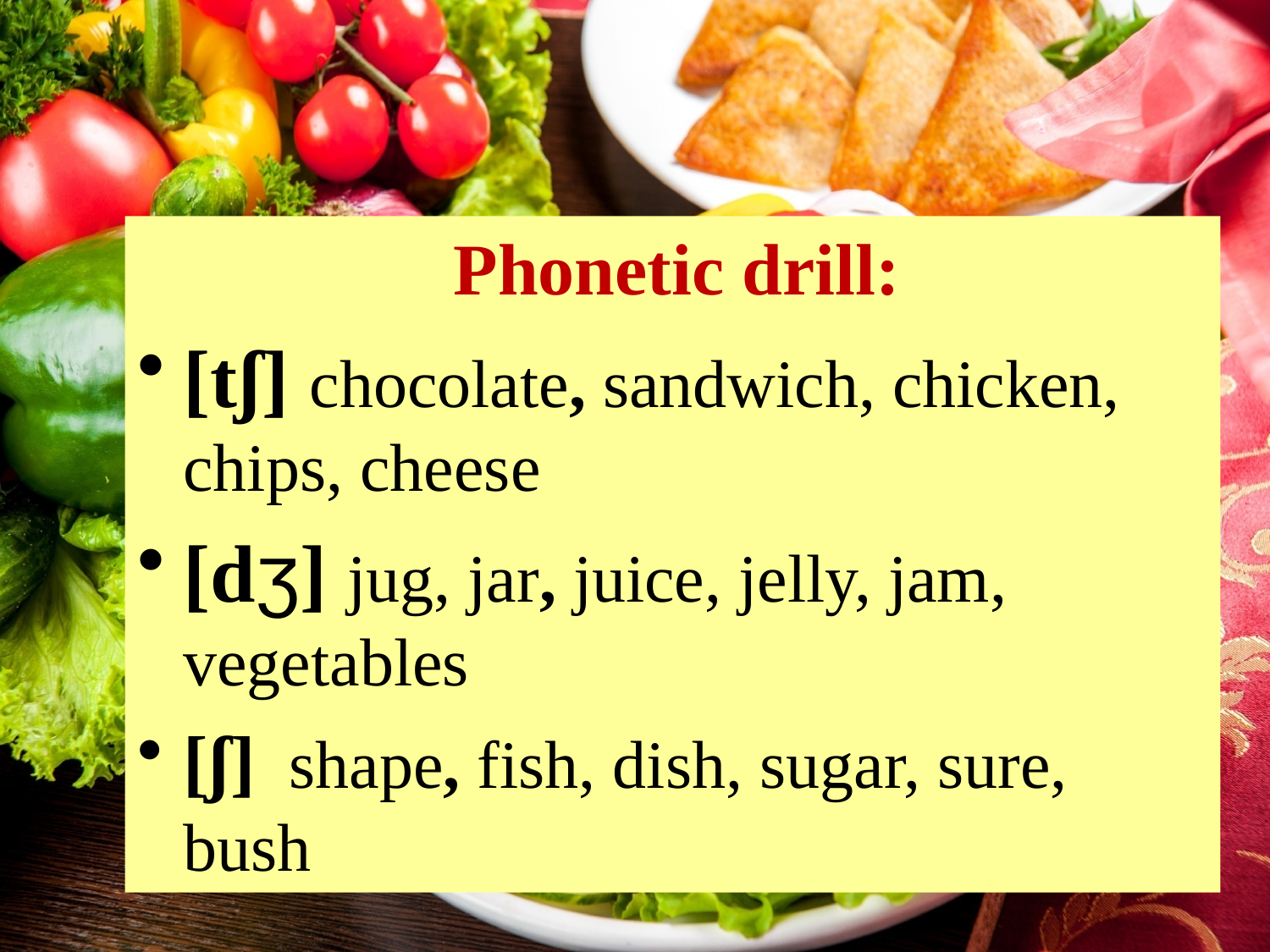

Phonetic drill:
[tʃ] chocolate, sandwich, chicken, chips, cheese
[dʒ] jug, jar, juice, jelly, jam, vegetables
[ʃ]  shape, fish, dish, sugar, sure, bush